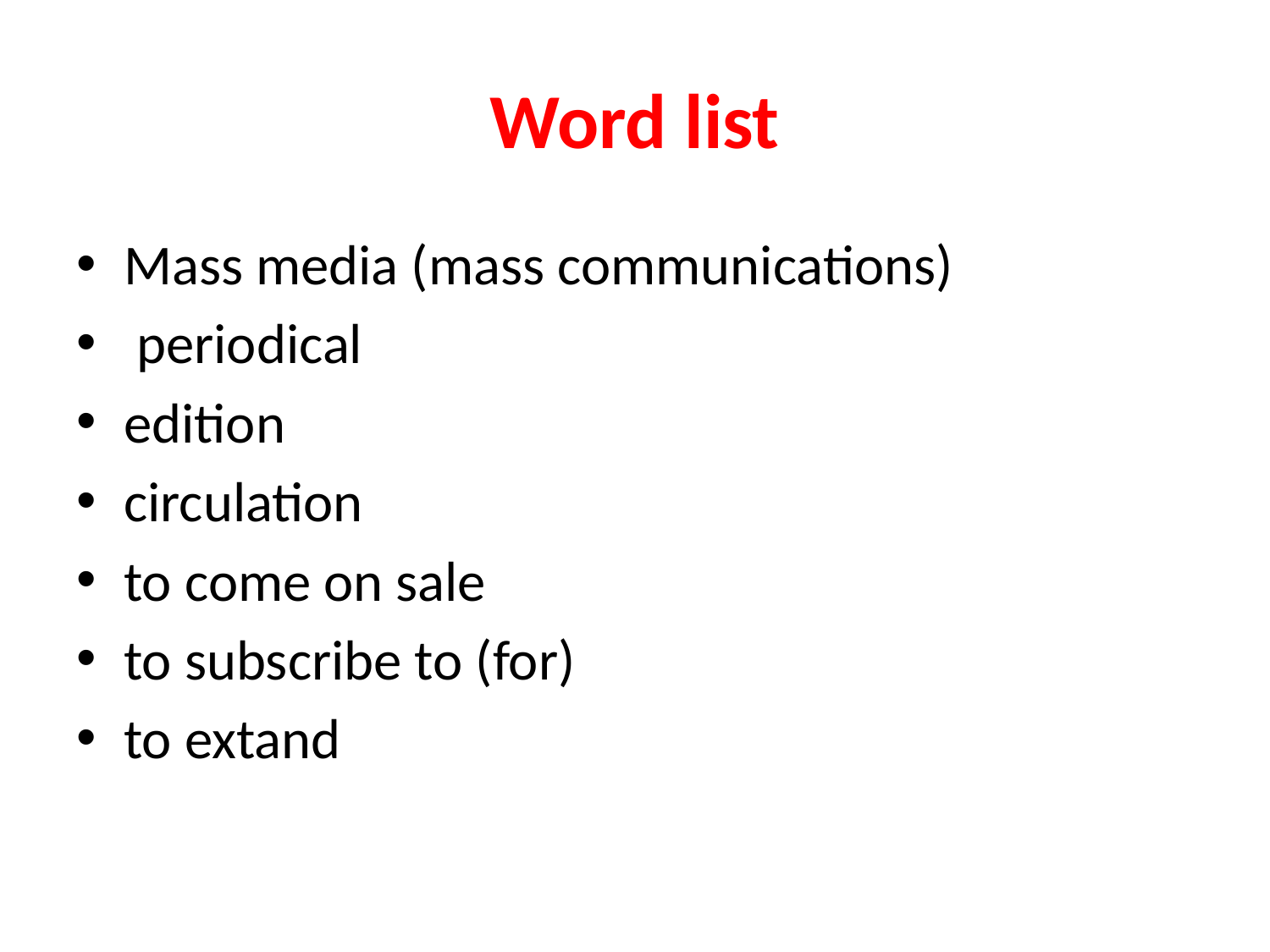

# Word list
Mass media (mass communications)
 periodical
edition
circulation
to come on sale
to subscribe to (for)
to extand